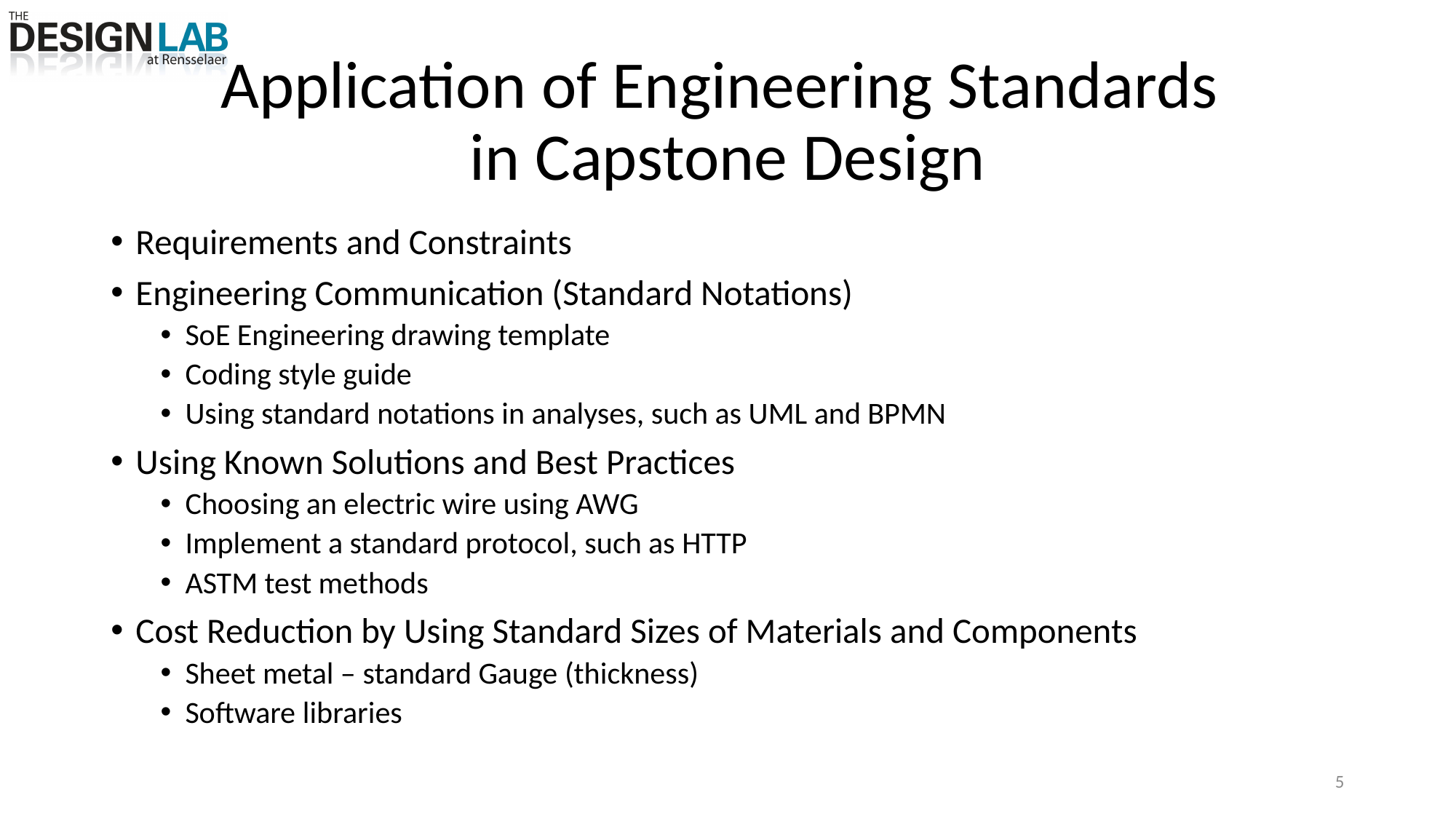

# Application of Engineering Standards in Capstone Design
Requirements and Constraints
Engineering Communication (Standard Notations)
SoE Engineering drawing template
Coding style guide
Using standard notations in analyses, such as UML and BPMN
Using Known Solutions and Best Practices
Choosing an electric wire using AWG
Implement a standard protocol, such as HTTP
ASTM test methods
Cost Reduction by Using Standard Sizes of Materials and Components
Sheet metal – standard Gauge (thickness)
Software libraries

5